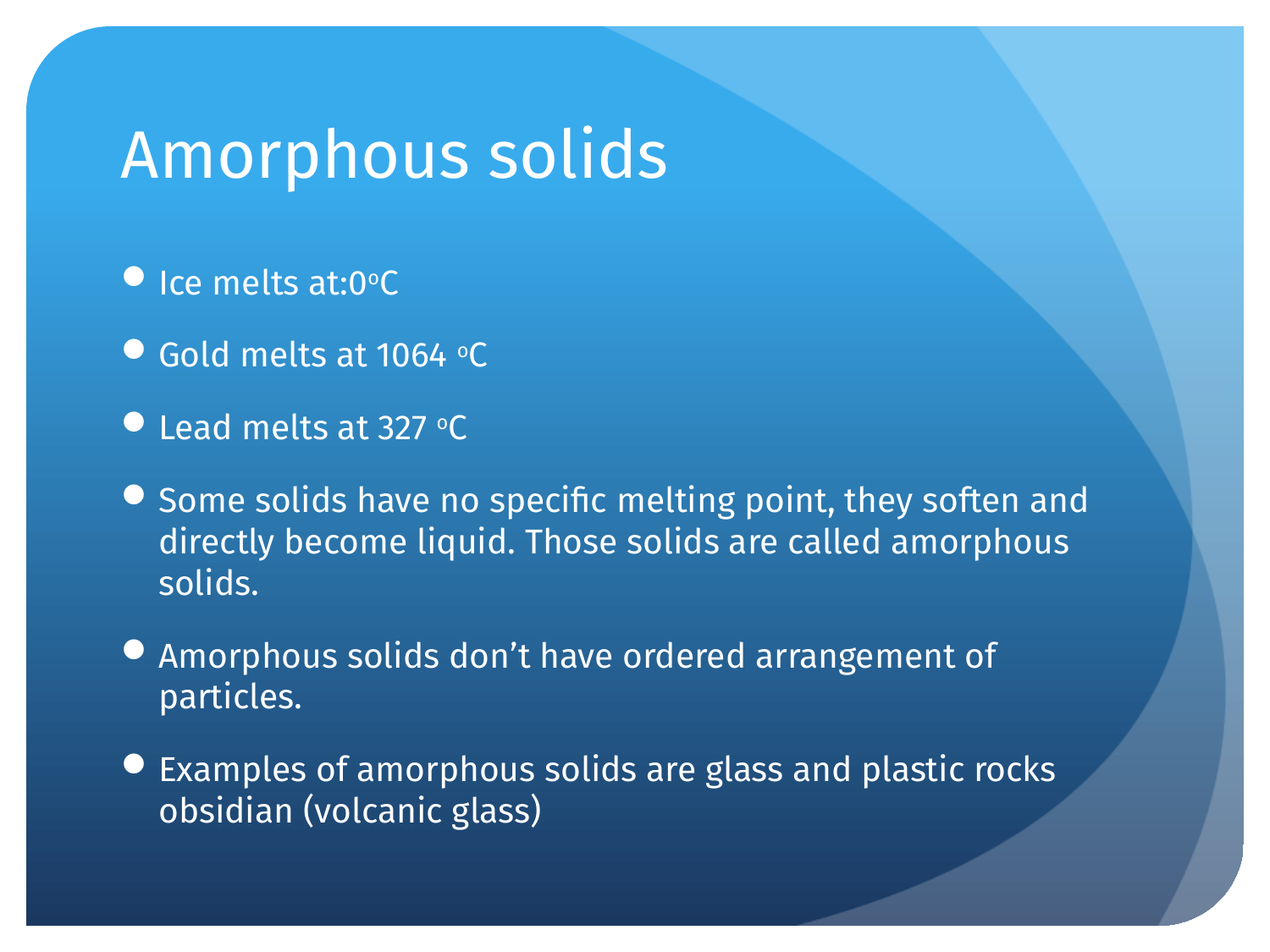

# Amorphous solids
Ice melts at:0oC
Gold melts at 1064 oC
Lead melts at 327 oC
Some solids have no specific melting point, they soften and directly become liquid. Those solids are called amorphous solids.
Amorphous solids don’t have ordered arrangement of particles.
Examples of amorphous solids are glass and plastic rocks obsidian (volcanic glass)